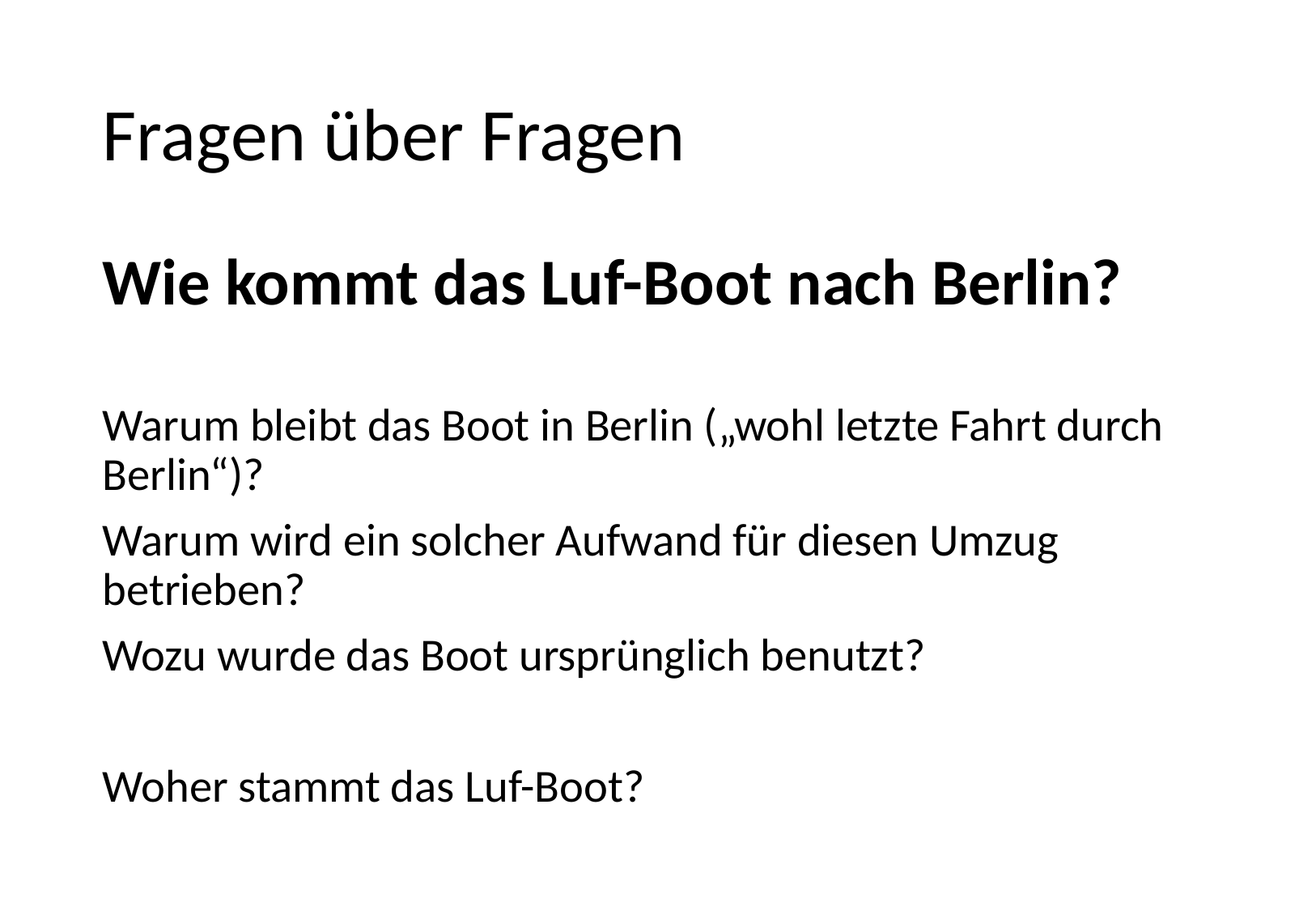

# Fragen über Fragen
Wie kommt das Luf-Boot nach Berlin?

Warum bleibt das Boot in Berlin („wohl letzte Fahrt durch Berlin“)?
Warum wird ein solcher Aufwand für diesen Umzug betrieben?
Wozu wurde das Boot ursprünglich benutzt?

Woher stammt das Luf-Boot?